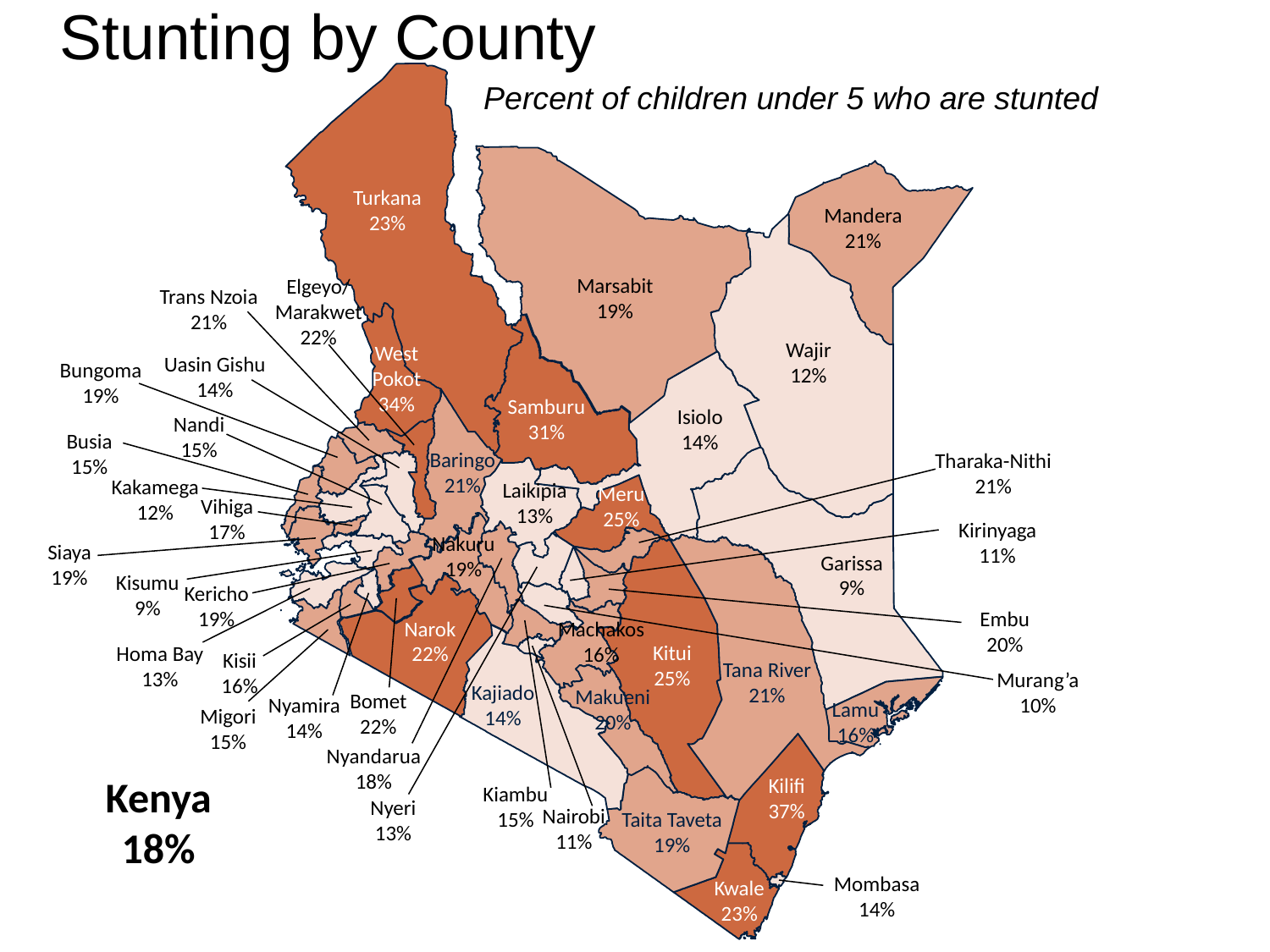

# Stunting by County

Percent of children under 5 who are stunted

Turkana
23%
Mandera
21%

Marsabit
19%
Elgeyo/ Marakwet
22%
Trans Nzoia
21%

Wajir
12%
West Pokot
34%
Uasin Gishu
14%
Bungoma
19%

Samburu
31%

Isiolo
14%
Nandi
15%

Busia
15%

Baringo
21%
Tharaka-Nithi
21%

Kakamega
12%
Laikipia
13%
Meru
25%

Vihiga
17%

Kirinyaga
11%

Nakuru
19%

Siaya
19%

Garissa
9%

Kisumu
9%

Kericho
19%

Embu
20%

Narok
22%
Machakos
16%

Kitui
25%
Homa Bay
13%

Kisii
16%
Tana River
21%
Murang’a
10%

Kajiado
14%

Makueni
20%
Bomet
22%
Nyamira
14%
Lamu
16%
Migori
15%

Nyandarua
18%
Kenya
18%

Kilifi
37%
Kiambu
15%
Nyeri
13%

Nairobi
11%
Taita Taveta
19%

Mombasa
14%
Kwale
23%